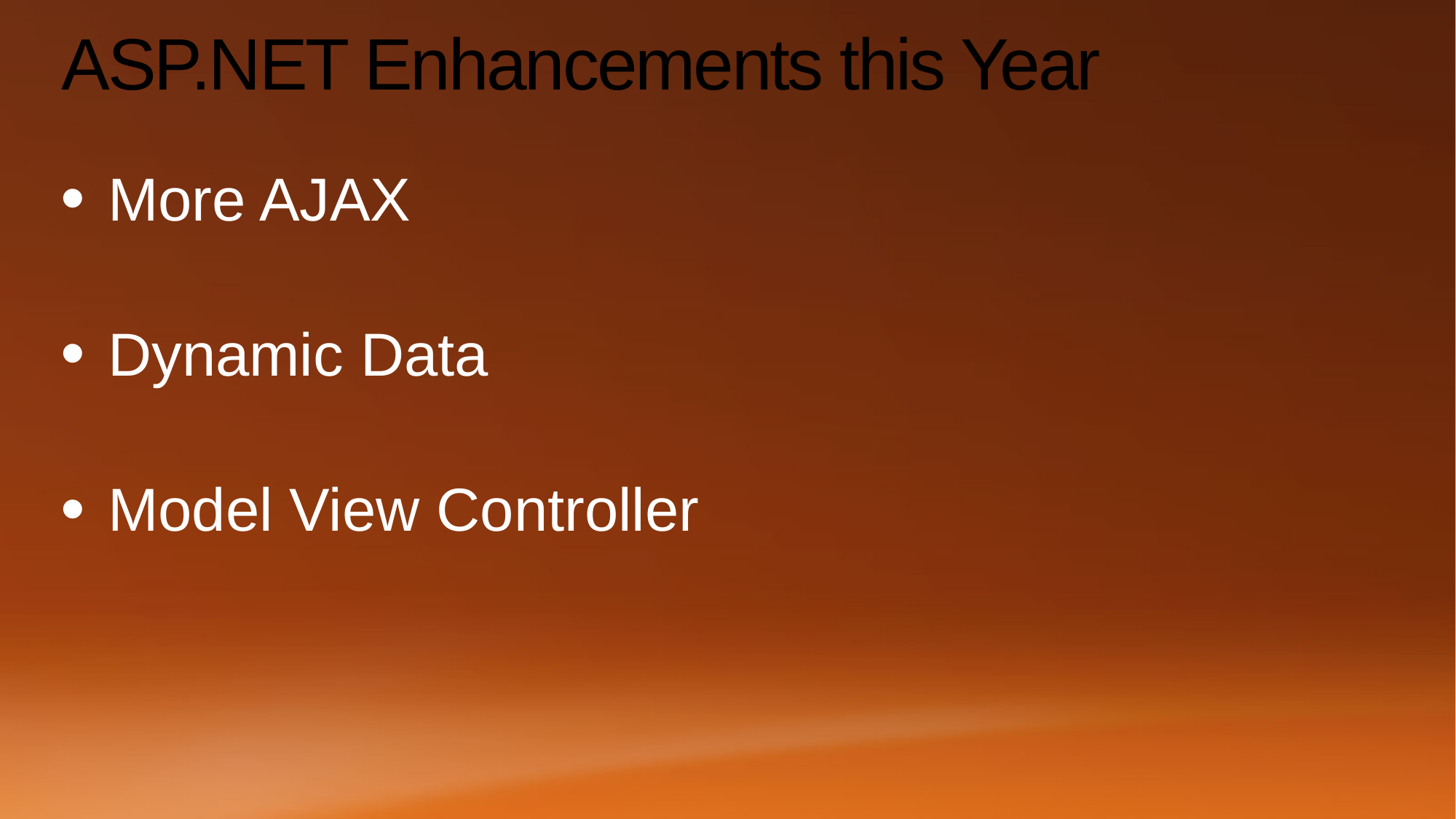

# ASP.NET Enhancements this Year
More AJAX

Dynamic Data

Model View Controller